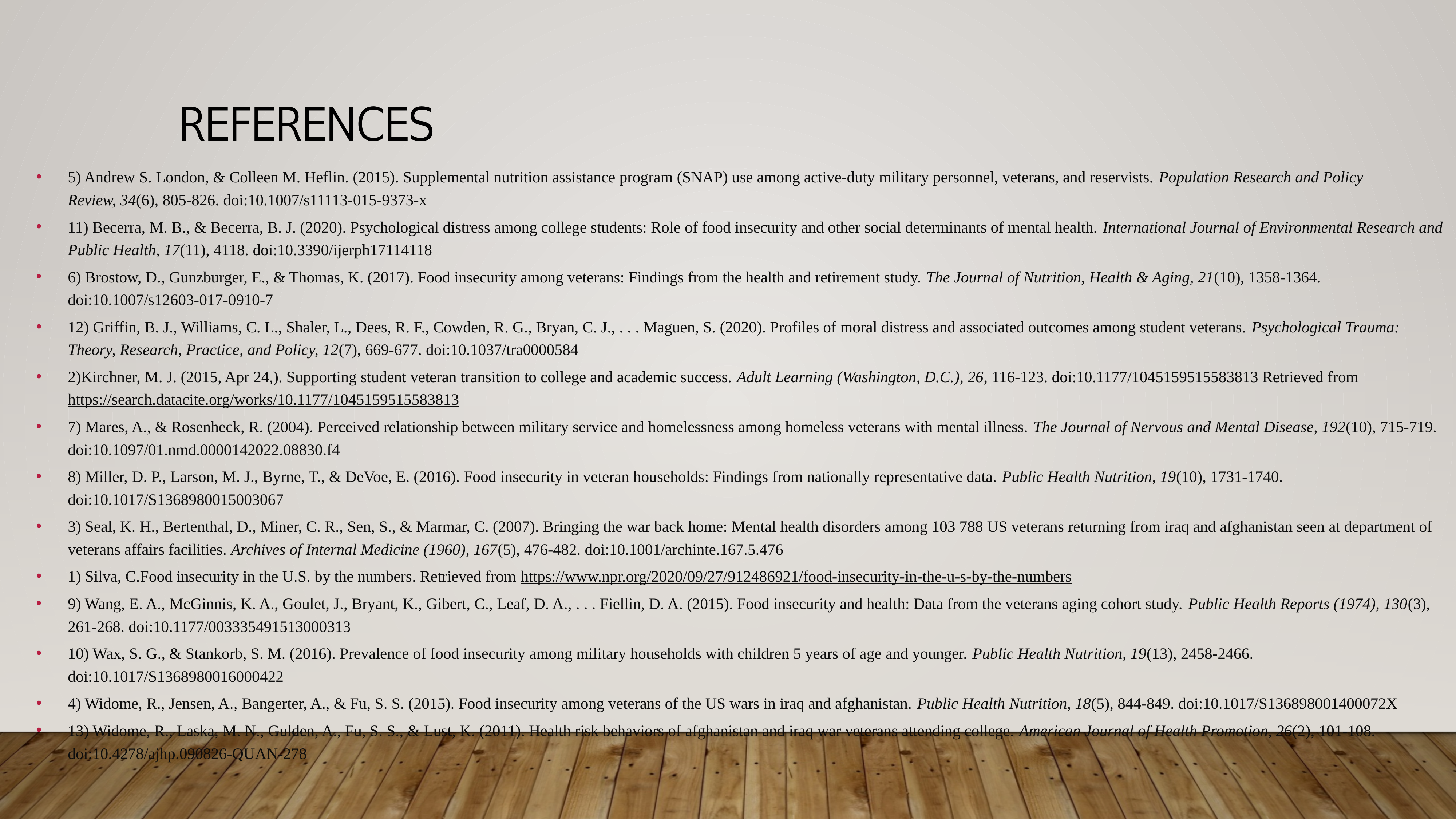

# References
5) Andrew S. London, & Colleen M. Heflin. (2015). Supplemental nutrition assistance program (SNAP) use among active-duty military personnel, veterans, and reservists. Population Research and Policy Review, 34(6), 805-826. doi:10.1007/s11113-015-9373-x
11) Becerra, M. B., & Becerra, B. J. (2020). Psychological distress among college students: Role of food insecurity and other social determinants of mental health. International Journal of Environmental Research and Public Health, 17(11), 4118. doi:10.3390/ijerph17114118
6) Brostow, D., Gunzburger, E., & Thomas, K. (2017). Food insecurity among veterans: Findings from the health and retirement study. The Journal of Nutrition, Health & Aging, 21(10), 1358-1364. doi:10.1007/s12603-017-0910-7
12) Griffin, B. J., Williams, C. L., Shaler, L., Dees, R. F., Cowden, R. G., Bryan, C. J., . . . Maguen, S. (2020). Profiles of moral distress and associated outcomes among student veterans. Psychological Trauma: Theory, Research, Practice, and Policy, 12(7), 669-677. doi:10.1037/tra0000584
2)Kirchner, M. J. (2015, Apr 24,). Supporting student veteran transition to college and academic success. Adult Learning (Washington, D.C.), 26, 116-123. doi:10.1177/1045159515583813 Retrieved from https://search.datacite.org/works/10.1177/1045159515583813
7) Mares, A., & Rosenheck, R. (2004). Perceived relationship between military service and homelessness among homeless veterans with mental illness. The Journal of Nervous and Mental Disease, 192(10), 715-719. doi:10.1097/01.nmd.0000142022.08830.f4
8) Miller, D. P., Larson, M. J., Byrne, T., & DeVoe, E. (2016). Food insecurity in veteran households: Findings from nationally representative data. Public Health Nutrition, 19(10), 1731-1740. doi:10.1017/S1368980015003067
3) Seal, K. H., Bertenthal, D., Miner, C. R., Sen, S., & Marmar, C. (2007). Bringing the war back home: Mental health disorders among 103 788 US veterans returning from iraq and afghanistan seen at department of veterans affairs facilities. Archives of Internal Medicine (1960), 167(5), 476-482. doi:10.1001/archinte.167.5.476
1) Silva, C.Food insecurity in the U.S. by the numbers. Retrieved from https://www.npr.org/2020/09/27/912486921/food-insecurity-in-the-u-s-by-the-numbers
9) Wang, E. A., McGinnis, K. A., Goulet, J., Bryant, K., Gibert, C., Leaf, D. A., . . . Fiellin, D. A. (2015). Food insecurity and health: Data from the veterans aging cohort study. Public Health Reports (1974), 130(3), 261-268. doi:10.1177/003335491513000313
10) Wax, S. G., & Stankorb, S. M. (2016). Prevalence of food insecurity among military households with children 5 years of age and younger. Public Health Nutrition, 19(13), 2458-2466. doi:10.1017/S1368980016000422
4) Widome, R., Jensen, A., Bangerter, A., & Fu, S. S. (2015). Food insecurity among veterans of the US wars in iraq and afghanistan. Public Health Nutrition, 18(5), 844-849. doi:10.1017/S136898001400072X
13) Widome, R., Laska, M. N., Gulden, A., Fu, S. S., & Lust, K. (2011). Health risk behaviors of afghanistan and iraq war veterans attending college. American Journal of Health Promotion, 26(2), 101-108. doi:10.4278/ajhp.090826-QUAN-278